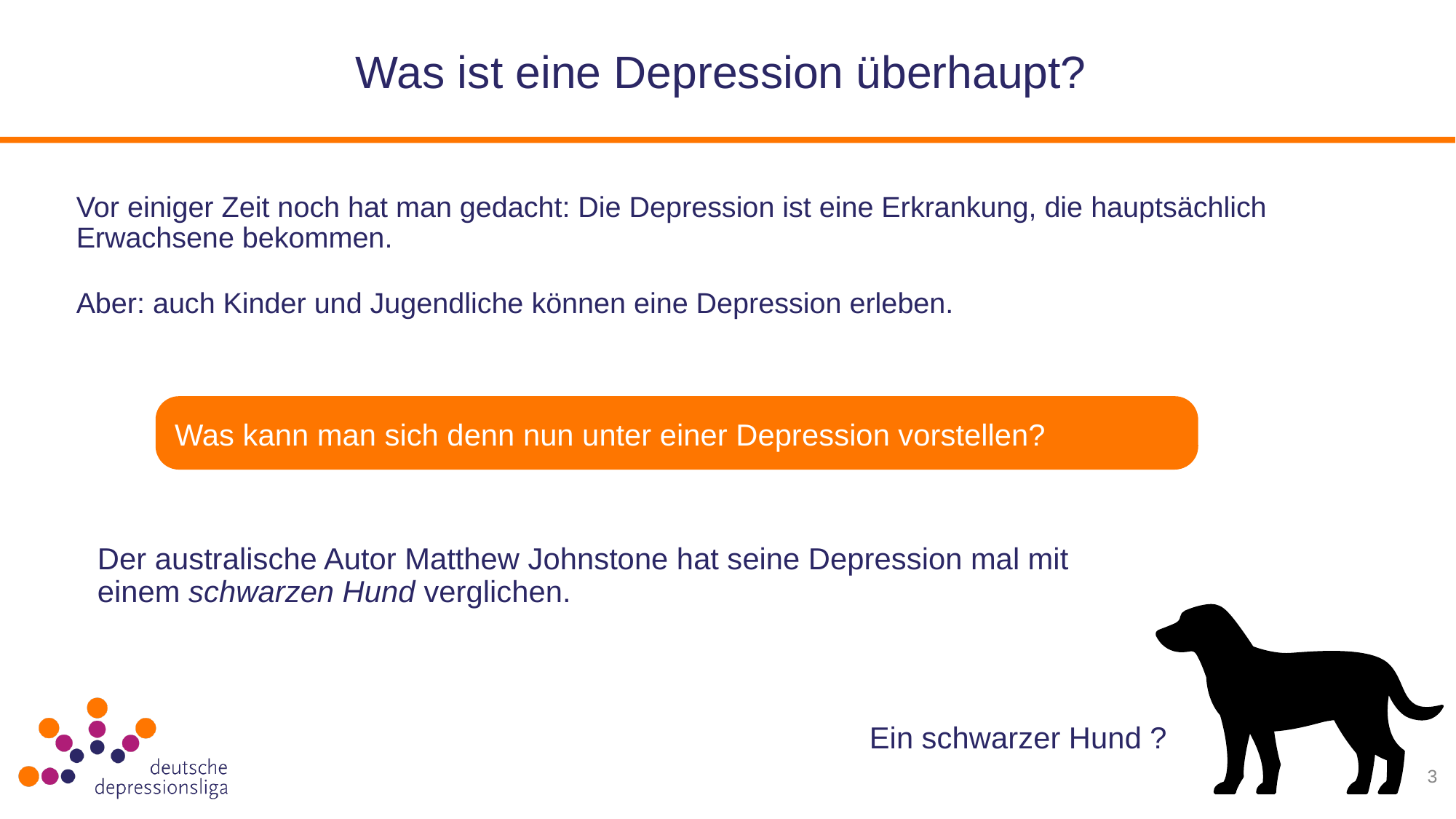

# Was ist eine Depression überhaupt?
Vor einiger Zeit noch hat man gedacht: Die Depression ist eine Erkrankung, die hauptsächlich Erwachsene bekommen.
Aber: auch Kinder und Jugendliche können eine Depression erleben.

Was kann man sich denn nun unter einer Depression vorstellen?
Der australische Autor Matthew Johnstone hat seine Depression mal mit einem schwarzen Hund verglichen.

Ein schwarzer Hund ?
3